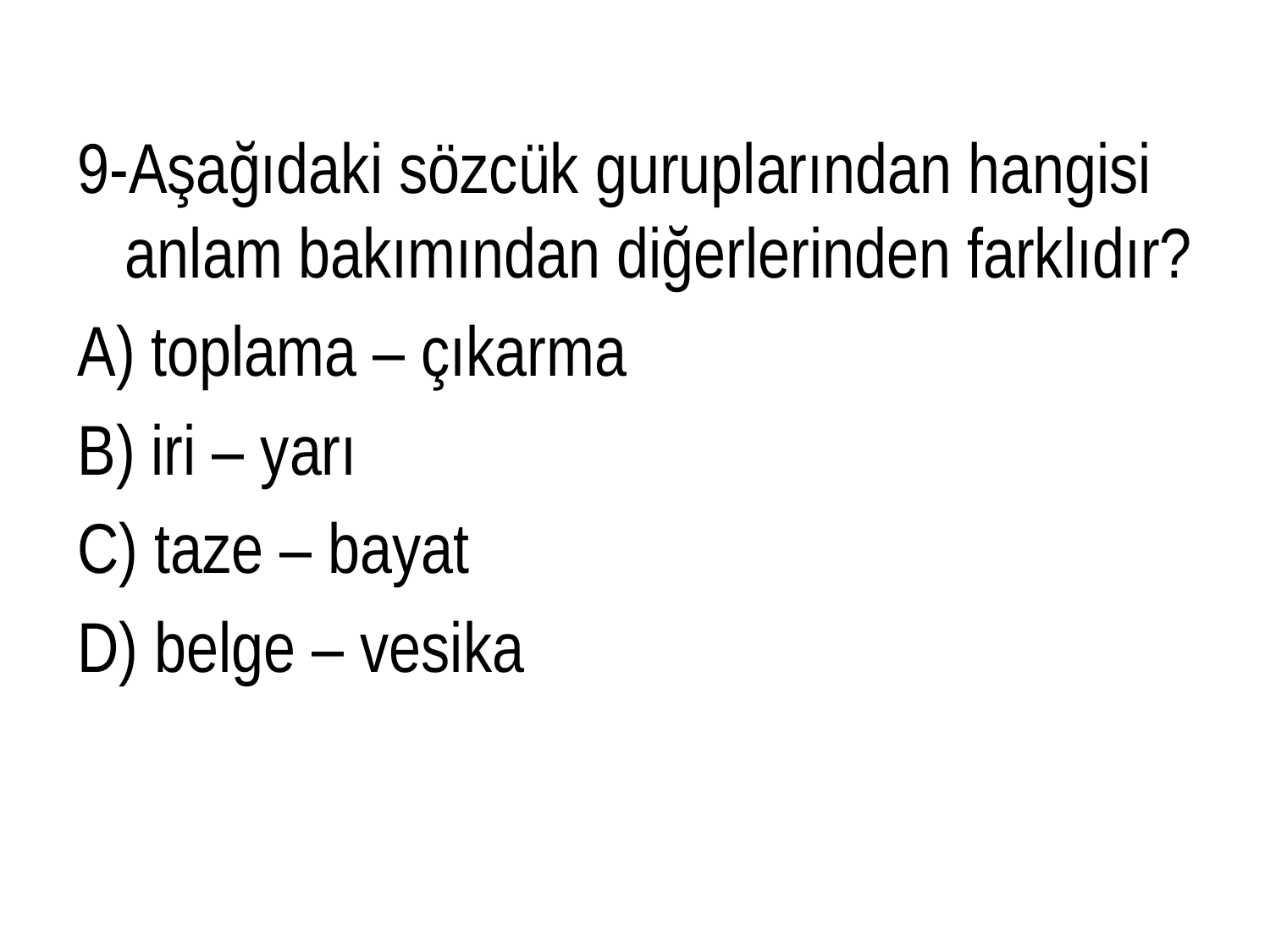

9-Aşağıdaki sözcük guruplarından hangisi anlam bakımından diğerlerinden farklıdır?
A) toplama – çıkarma
B) iri – yarı
C) taze – bayat
D) belge – vesika